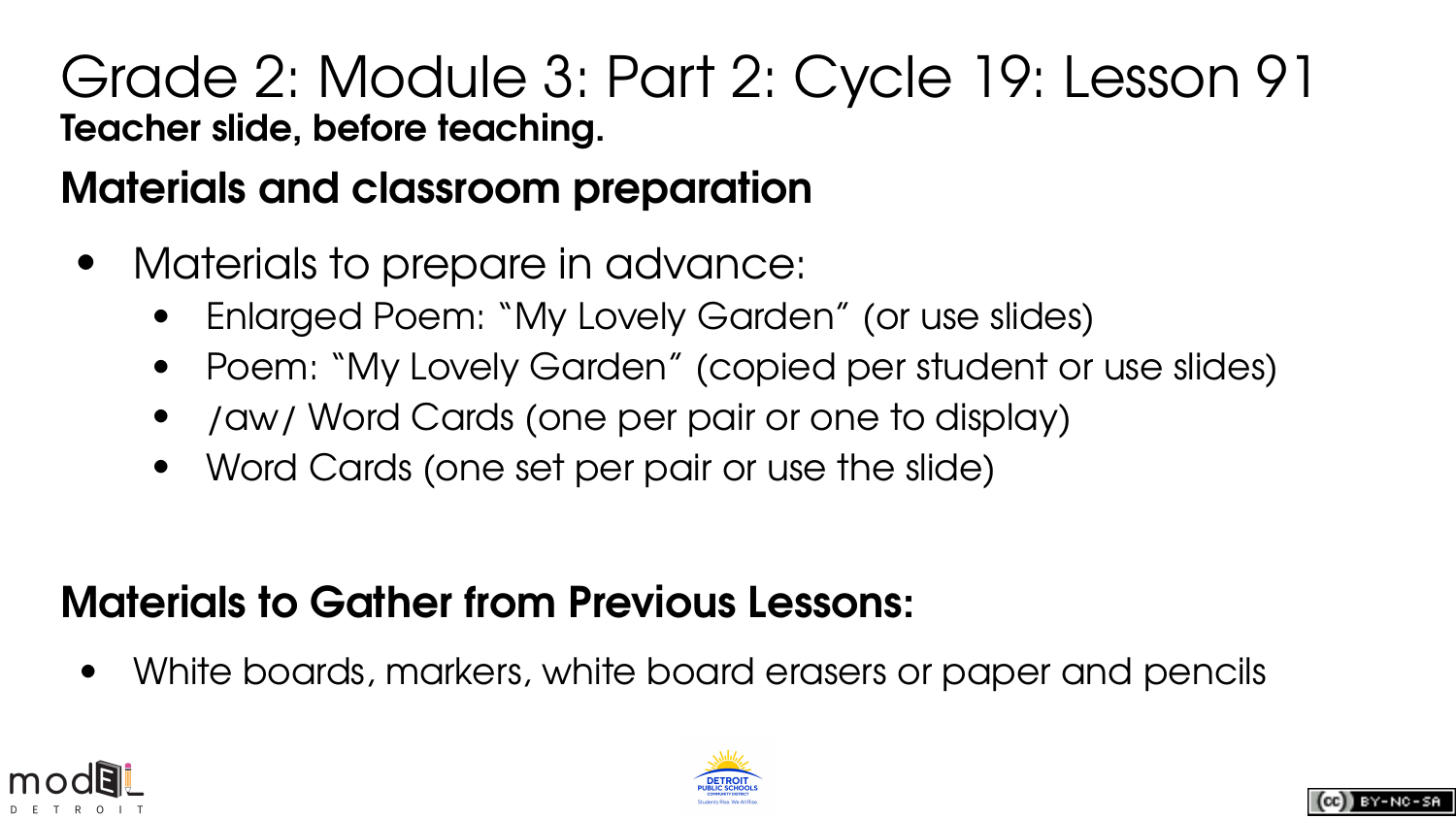

# Grade 2: Module 3: Part 2: Cycle 19: Lesson 91
Teacher slide, before teaching.
Materials and classroom preparation
Materials to prepare in advance:
Enlarged Poem: “My Lovely Garden” (or use slides)
Poem: “My Lovely Garden” (copied per student or use slides)
/aw/ Word Cards (one per pair or one to display)
Word Cards (one set per pair or use the slide)

Materials to Gather from Previous Lessons:
White boards, markers, white board erasers or paper and pencils